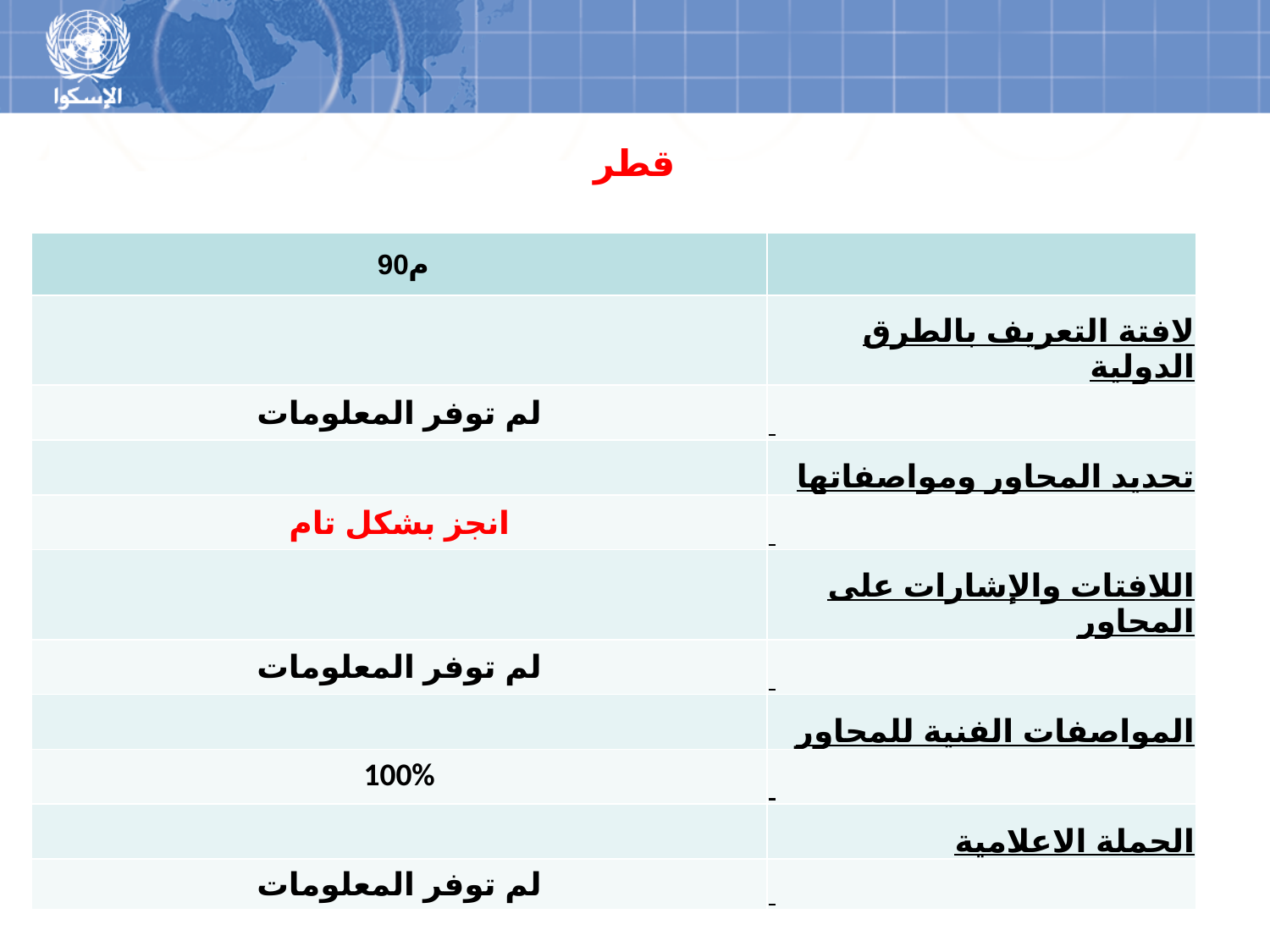

# قطر
| م90 |  |
| --- | --- |
|  | لافتة التعريف بالطرق الدولية |
| لم توفر المعلومات |  |
|  | تحديد المحاور ومواصفاتها |
| انجز بشكل تام |  |
|  | اللافتات والإشارات على المحاور |
| لم توفر المعلومات |  |
|  | المواصفات الفنية للمحاور |
| 100% |  |
|  | الحملة الاعلامية |
| لم توفر المعلومات |  |